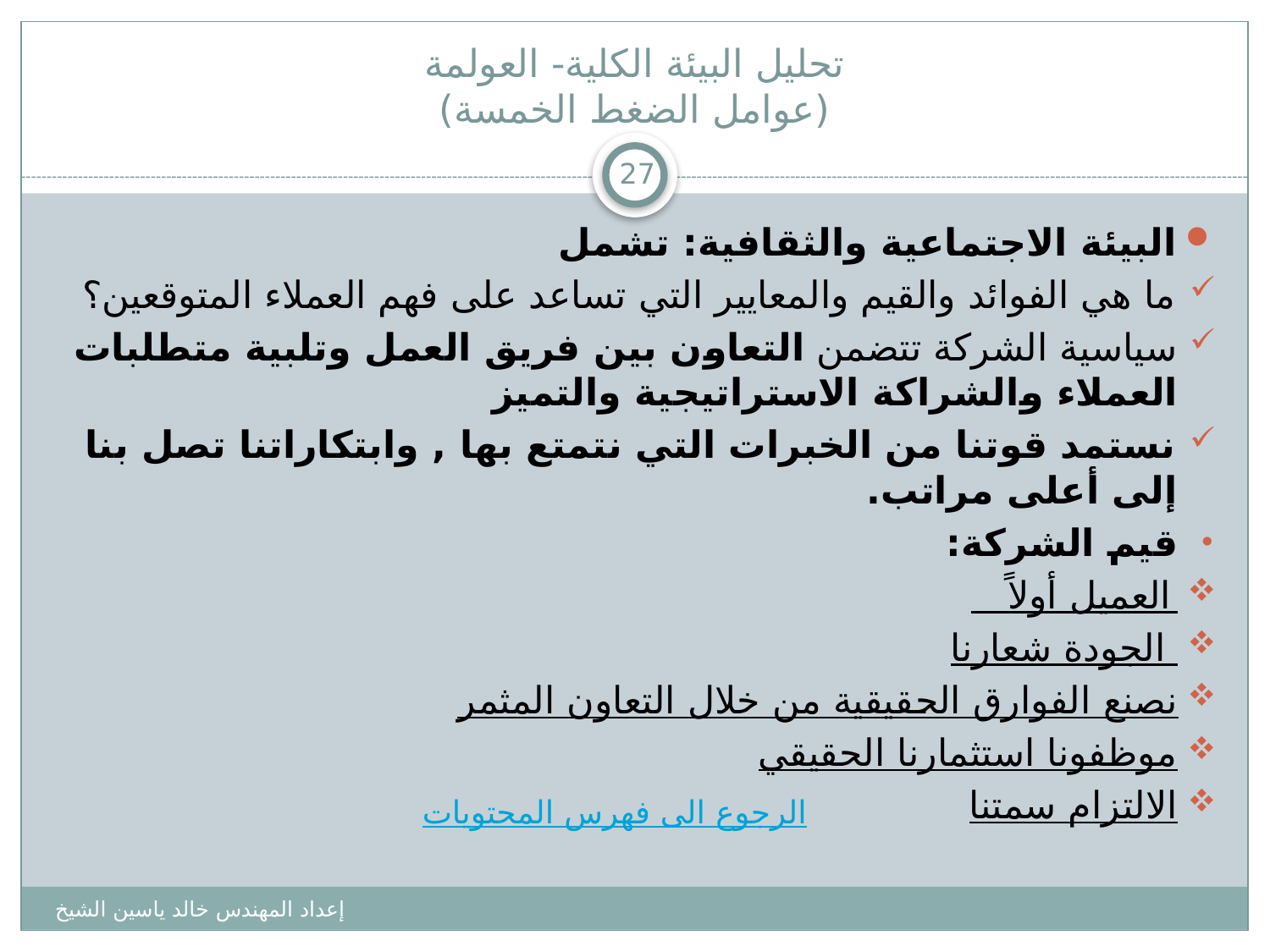

# تحليل البيئة الكلية- العولمة (عوامل الضغط الخمسة)
27
البيئة الاجتماعية والثقافية: تشمل
ما هي الفوائد والقيم والمعايير التي تساعد على فهم العملاء المتوقعين؟
سياسية الشركة تتضمن التعاون بين فريق العمل وتلبية متطلبات العملاء والشراكة الاستراتيجية والتميز
نستمد قوتنا من الخبرات التي نتمتع بها , وابتكاراتنا تصل بنا إلى أعلى مراتب.
قيم الشركة:
العميل أولاً
 ​الجودة شعارنا
نصنع الفوارق الحقيقية من خلال التعاون المثمر​
موظفونا استثمارنا الحقيقي​
الالتزام سمتنا​

الرجوع الى فهرس المحتويات
إعداد المهندس خالد ياسين الشيخ